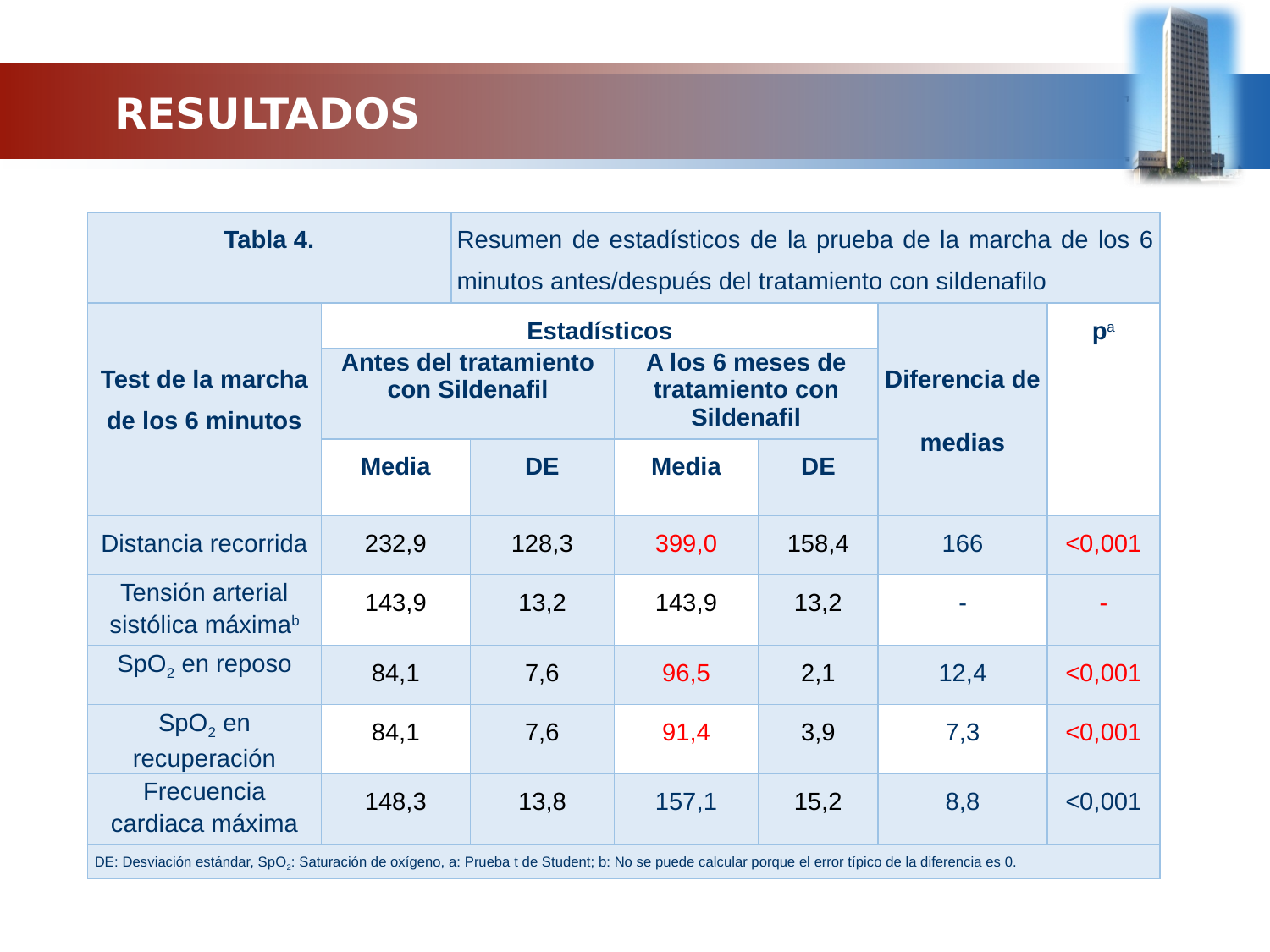

RESULTADOS
| Tabla 4. |  | Resumen de estadísticos de la prueba de la marcha de los 6 minutos antes/después del tratamiento con sildenafilo |  |  |  |  |  |
| --- | --- | --- | --- | --- | --- | --- | --- |
| Test de la marcha de los 6 minutos | Estadísticos |  |  |  |  | Diferencia de medias | pa |
|  | Antes del tratamiento con Sildenafil |  |  | A los 6 meses de tratamiento con Sildenafil |  |  |  |
|  | Media |  | DE | Media | DE |  |  |
| Distancia recorrida | 232,9 |  | 128,3 | 399,0 | 158,4 | 166 | <0,001 |
| Tensión arterial sistólica máximab | 143,9 |  | 13,2 | 143,9 | 13,2 | - | - |
| SpO2 en reposo | 84,1 |  | 7,6 | 96,5 | 2,1 | 12,4 | <0,001 |
| SpO2 en recuperación | 84,1 |  | 7,6 | 91,4 | 3,9 | 7,3 | <0,001 |
| Frecuencia cardiaca máxima | 148,3 |  | 13,8 | 157,1 | 15,2 | 8,8 | <0,001 |
| DE: Desviación estándar, SpO2: Saturación de oxígeno, a: Prueba t de Student; b: No se puede calcular porque el error típico de la diferencia es 0. |  |  |  |  |  |  |  |